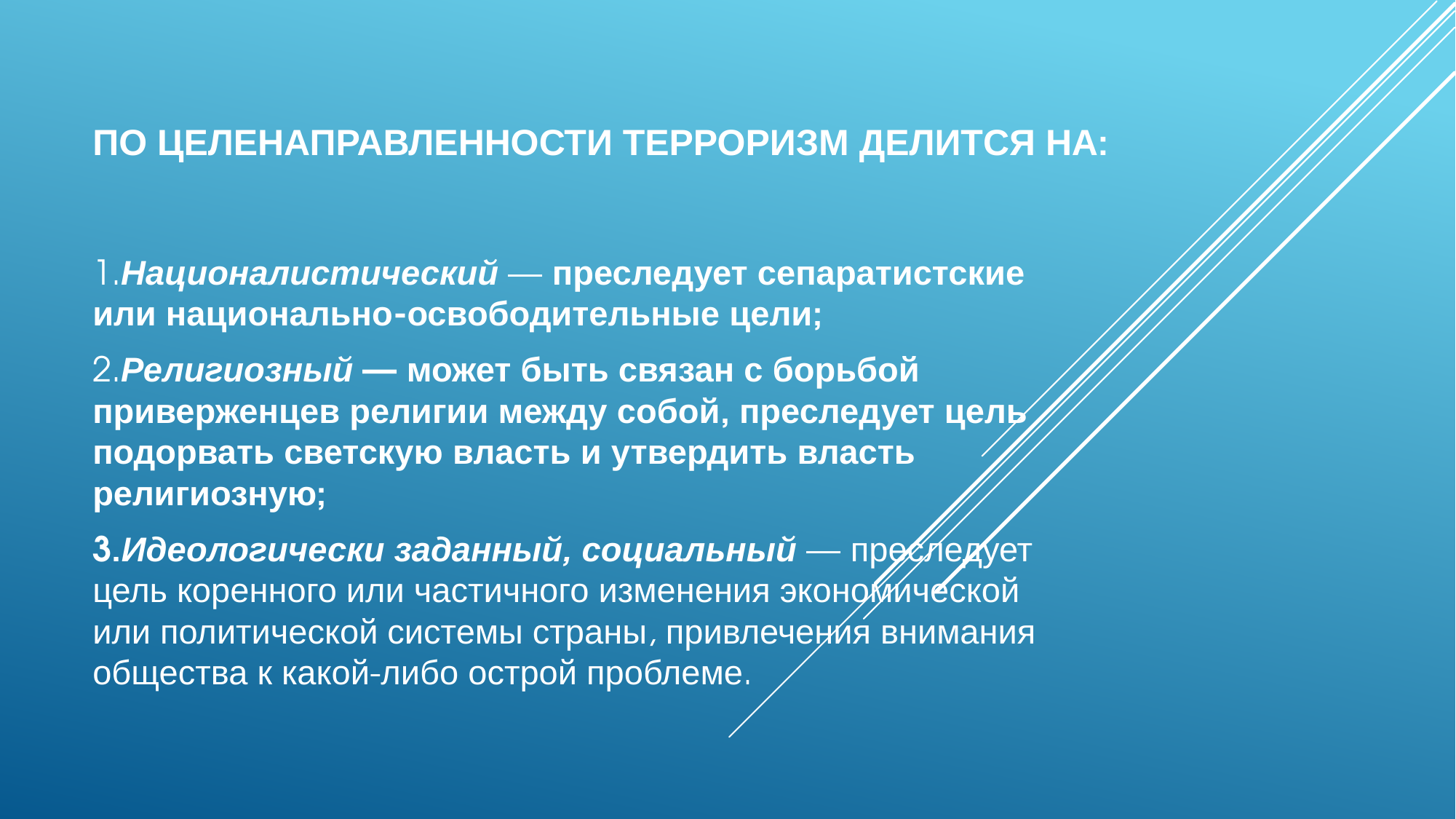

# По целенаправленности терроризм делится на:
1.Националистический — преследует сепаратистские или национально-освободительные цели;
2.Религиозный — может быть связан с борьбой приверженцев религии между собой, преследует цель подорвать светскую власть и утвердить власть религиозную;
3.Идеологически заданный, социальный — преследует цель коренного или частичного изменения экономической или политической системы страны, привлечения внимания общества к какой-либо острой проблеме.